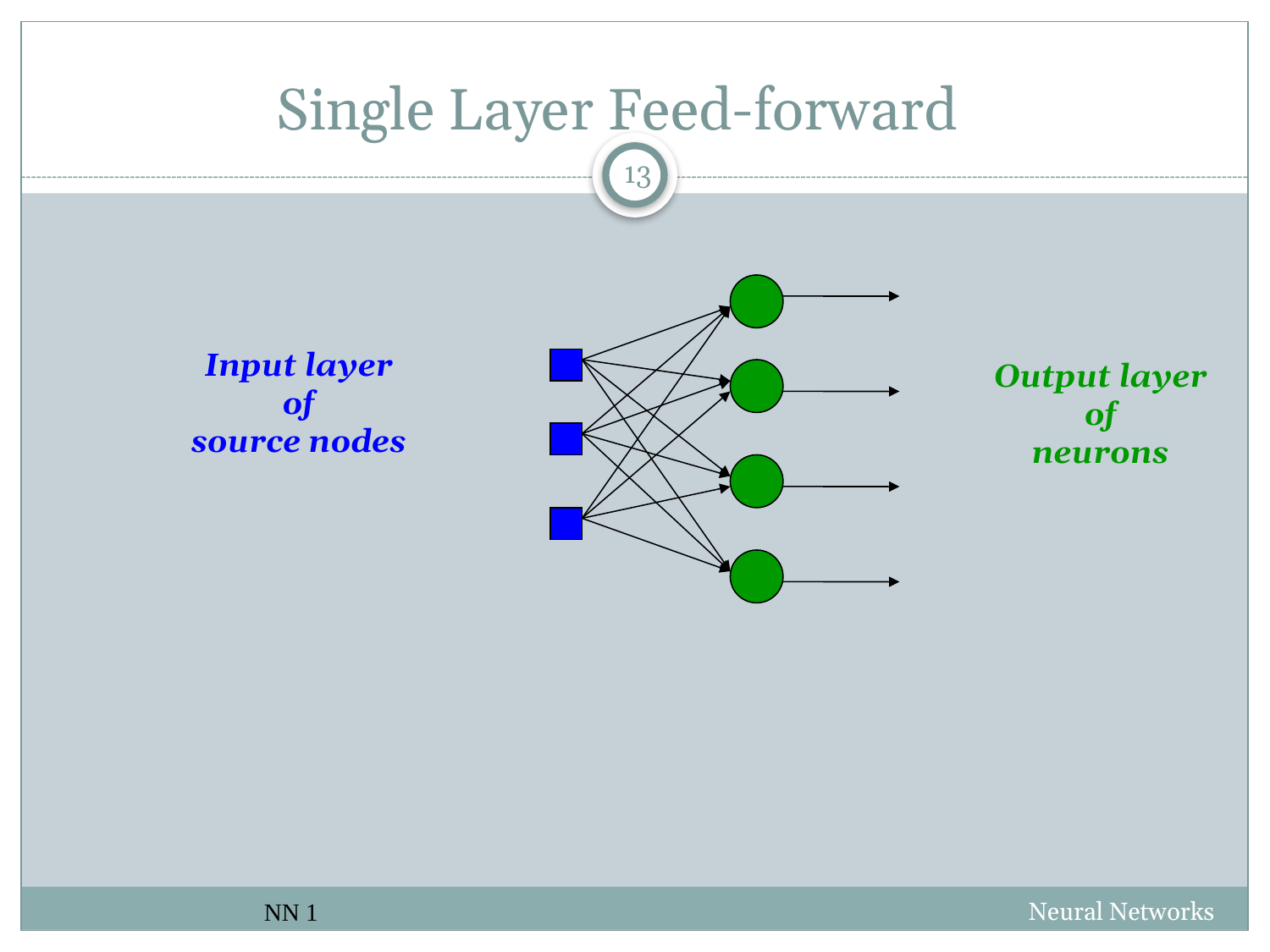

# Single Layer Feed-forward
13

Input layer
of
source nodes
Output layer
of
neurons
Neural Networks
NN 1